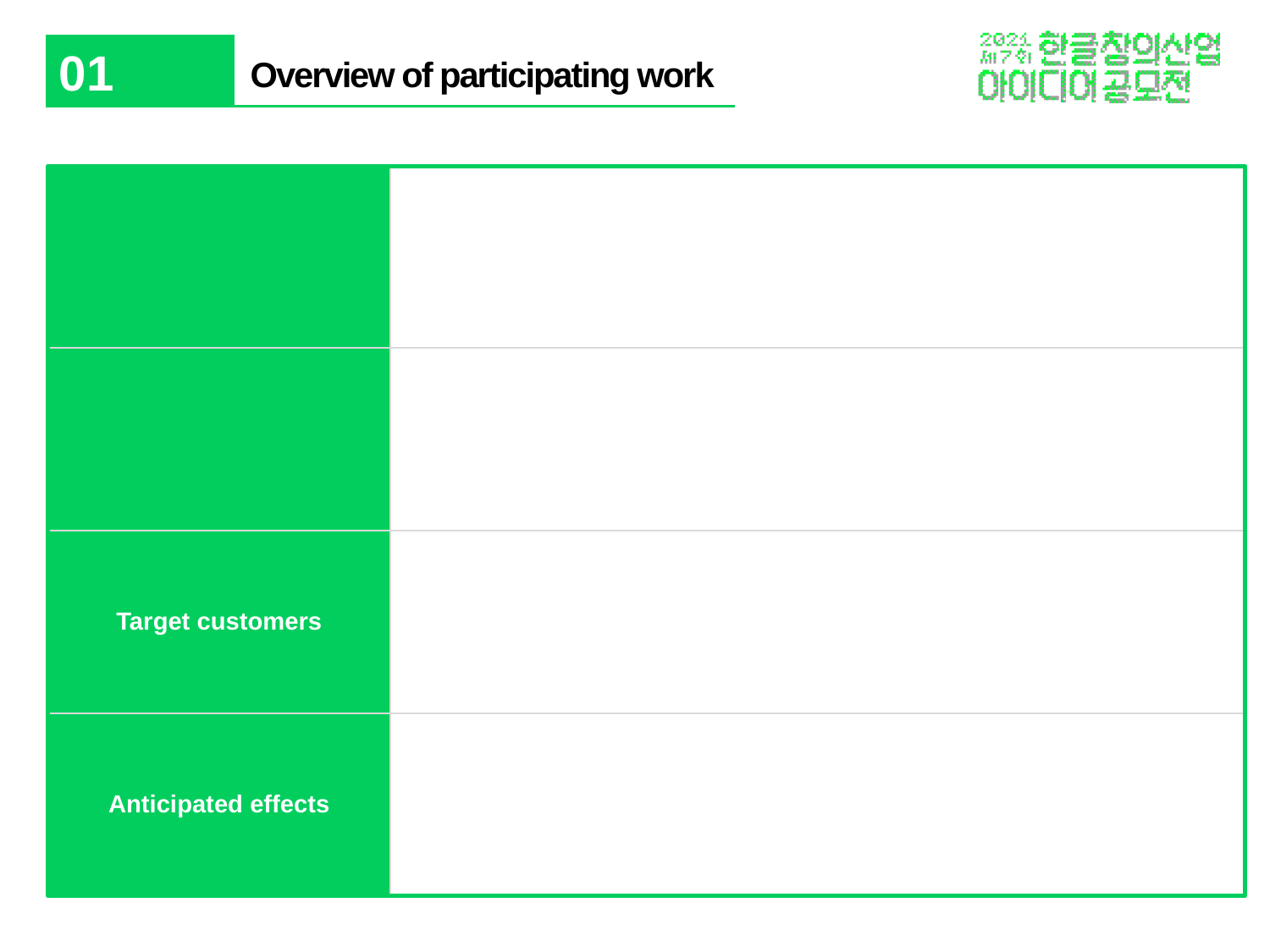

| Background of Fabrication |  |
| --- | --- |
| Concept |  |
| Target customers |  |
| Anticipated effects |  |